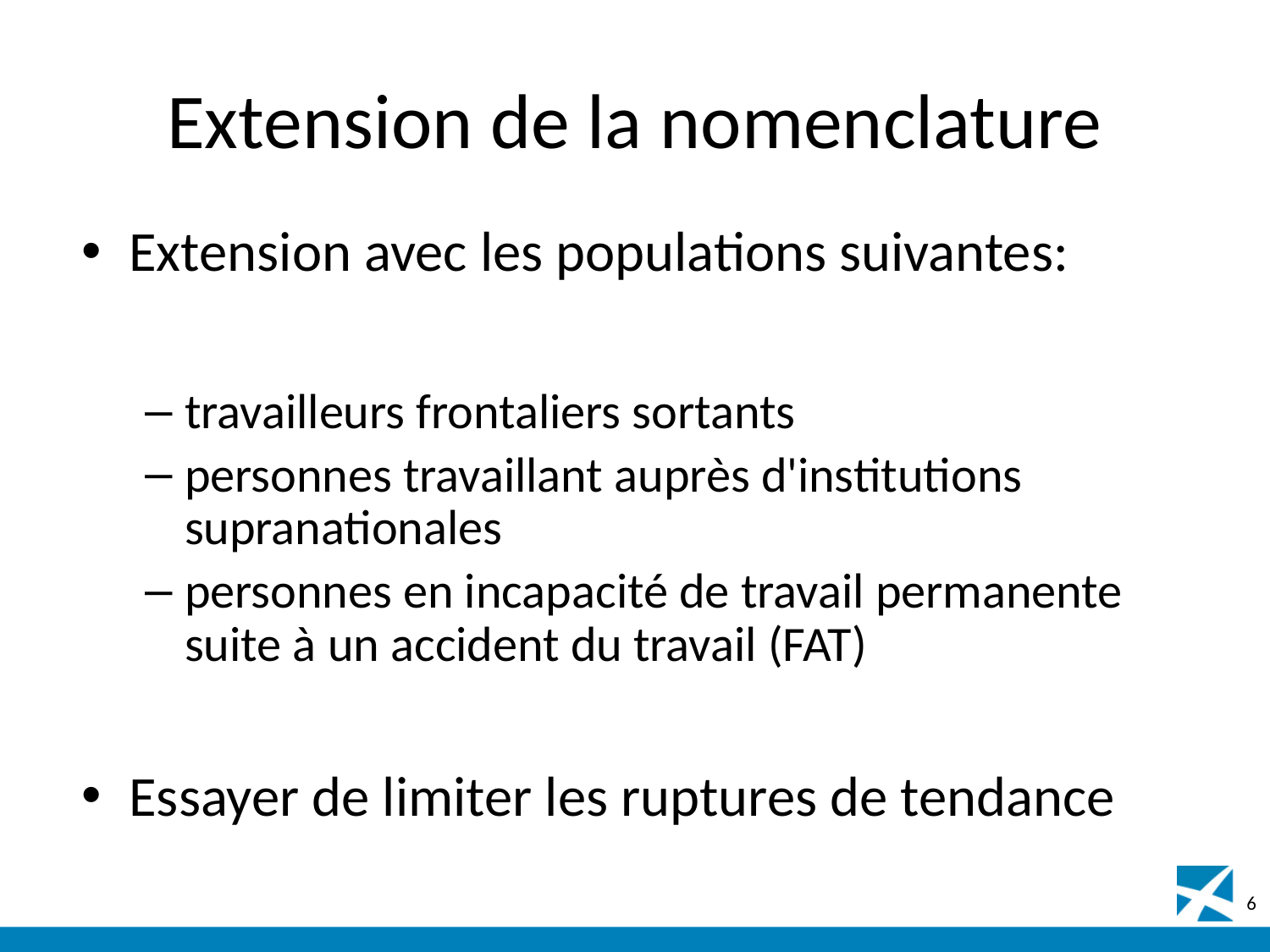

# Extension de la nomenclature
Extension avec les populations suivantes:

travailleurs frontaliers sortants
personnes travaillant auprès d'institutions supranationales
personnes en incapacité de travail permanente suite à un accident du travail (FAT)

Essayer de limiter les ruptures de tendance